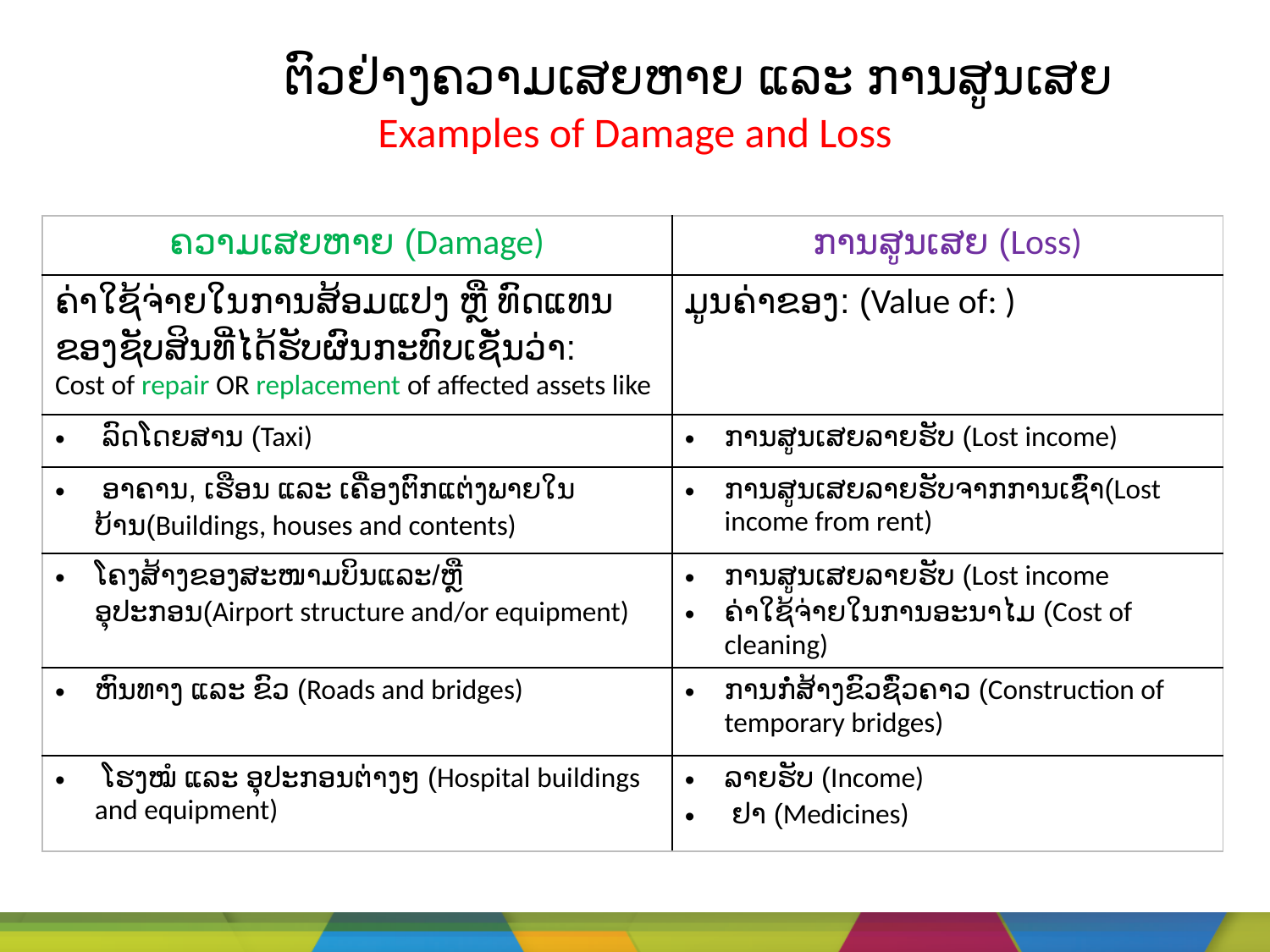

# ຕົວຢ່າງຄວາມເສຍຫາຍ ແລະ ການສູນເສຍ Examples of Damage and Loss
| ຄວາມເສຍຫາຍ (Damage) | ການສູນເສຍ (Loss) |
| --- | --- |
| ຄ່າໃຊ້ຈ່າຍໃນການສ້ອມແປງ ຫຼື ທົດແທນຂອງຊັບສິນທີ່ໄດ້ຮັບຜົນກະທົບເຊັ່ນວ່າ: Cost of repair OR replacement of affected assets like | ມູນຄ່າຂອງ: (Value of: ) |
| ລົດໂດຍສານ (Taxi) | ການສູນເສຍລາຍຮັບ (Lost income) |
| ອາຄານ, ເຮືອນ ແລະ ເຄື່ອງຕົກແຕ່ງພາຍໃນບ້ານ(Buildings, houses and contents) | ການສູນເສຍລາຍຮັບຈາກການເຊົ່າ(Lost income from rent) |
| ໂຄງສ້າງຂອງສະໜາມບິນແລະ/ຫຼື ອຸປະກອນ(Airport structure and/or equipment) | ການສູນເສຍລາຍຮັບ (Lost income ຄ່າໃຊ້ຈ່າຍໃນການອະນາໄມ (Cost of cleaning) |
| ຫົນທາງ ແລະ ຂົວ (Roads and bridges) | ການກໍ່ສ້າງຂົວຊົ່ວຄາວ (Construction of temporary bridges) |
| ໂຮງໝໍ ແລະ ອຸປະກອນຕ່າງໆ (Hospital buildings and equipment) | ລາຍຮັບ (Income) ຢາ (Medicines) |